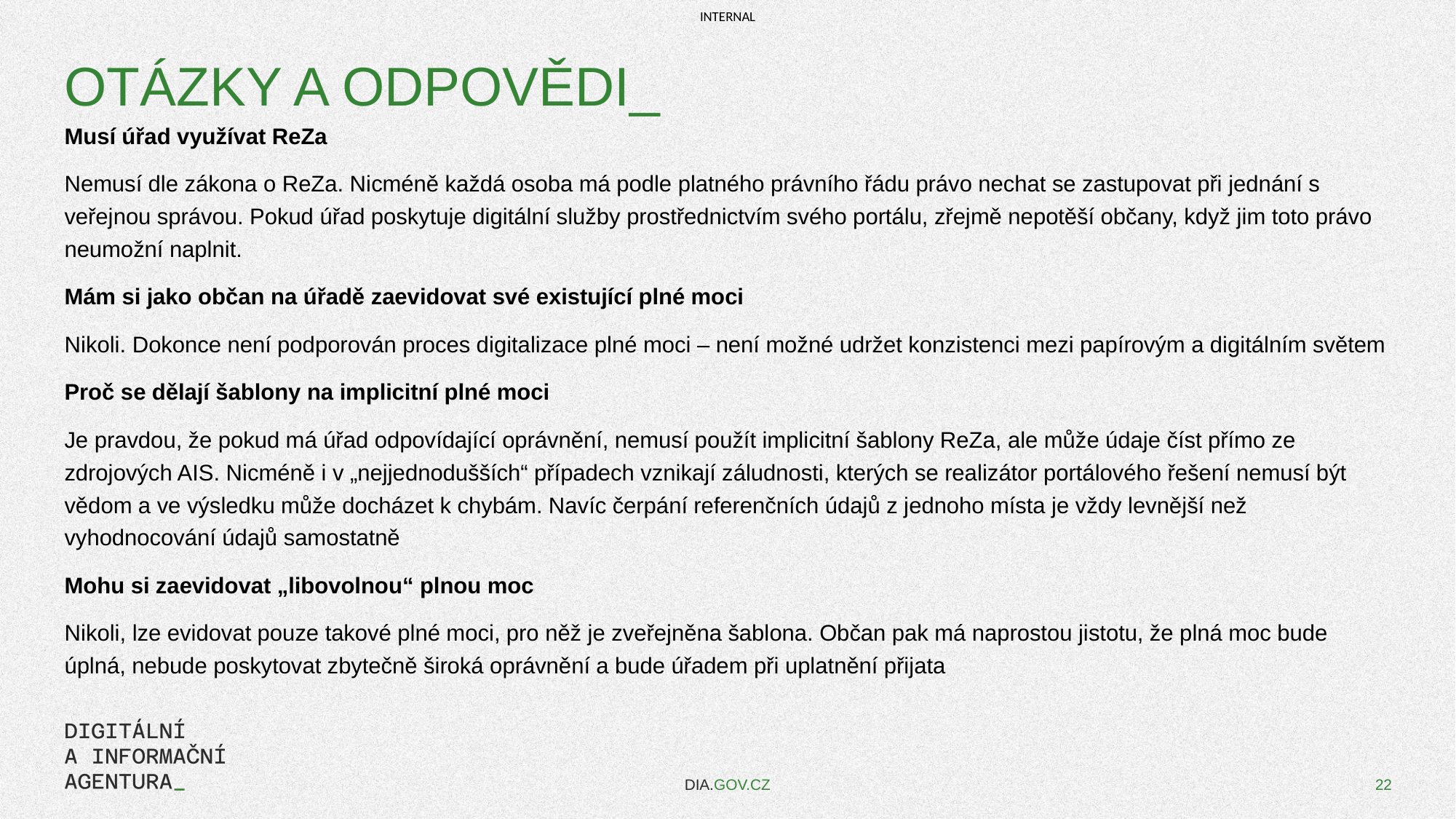

# Otázky a odpovědi_
Musí úřad využívat ReZa
Nemusí dle zákona o ReZa. Nicméně každá osoba má podle platného právního řádu právo nechat se zastupovat při jednání s veřejnou správou. Pokud úřad poskytuje digitální služby prostřednictvím svého portálu, zřejmě nepotěší občany, když jim toto právo neumožní naplnit.
Mám si jako občan na úřadě zaevidovat své existující plné moci
Nikoli. Dokonce není podporován proces digitalizace plné moci – není možné udržet konzistenci mezi papírovým a digitálním světem
Proč se dělají šablony na implicitní plné moci
Je pravdou, že pokud má úřad odpovídající oprávnění, nemusí použít implicitní šablony ReZa, ale může údaje číst přímo ze zdrojových AIS. Nicméně i v „nejjednodušších“ případech vznikají záludnosti, kterých se realizátor portálového řešení nemusí být vědom a ve výsledku může docházet k chybám. Navíc čerpání referenčních údajů z jednoho místa je vždy levnější než vyhodnocování údajů samostatně
Mohu si zaevidovat „libovolnou“ plnou moc
Nikoli, lze evidovat pouze takové plné moci, pro něž je zveřejněna šablona. Občan pak má naprostou jistotu, že plná moc bude úplná, nebude poskytovat zbytečně široká oprávnění a bude úřadem při uplatnění přijata

DIA.GOV.CZ
22